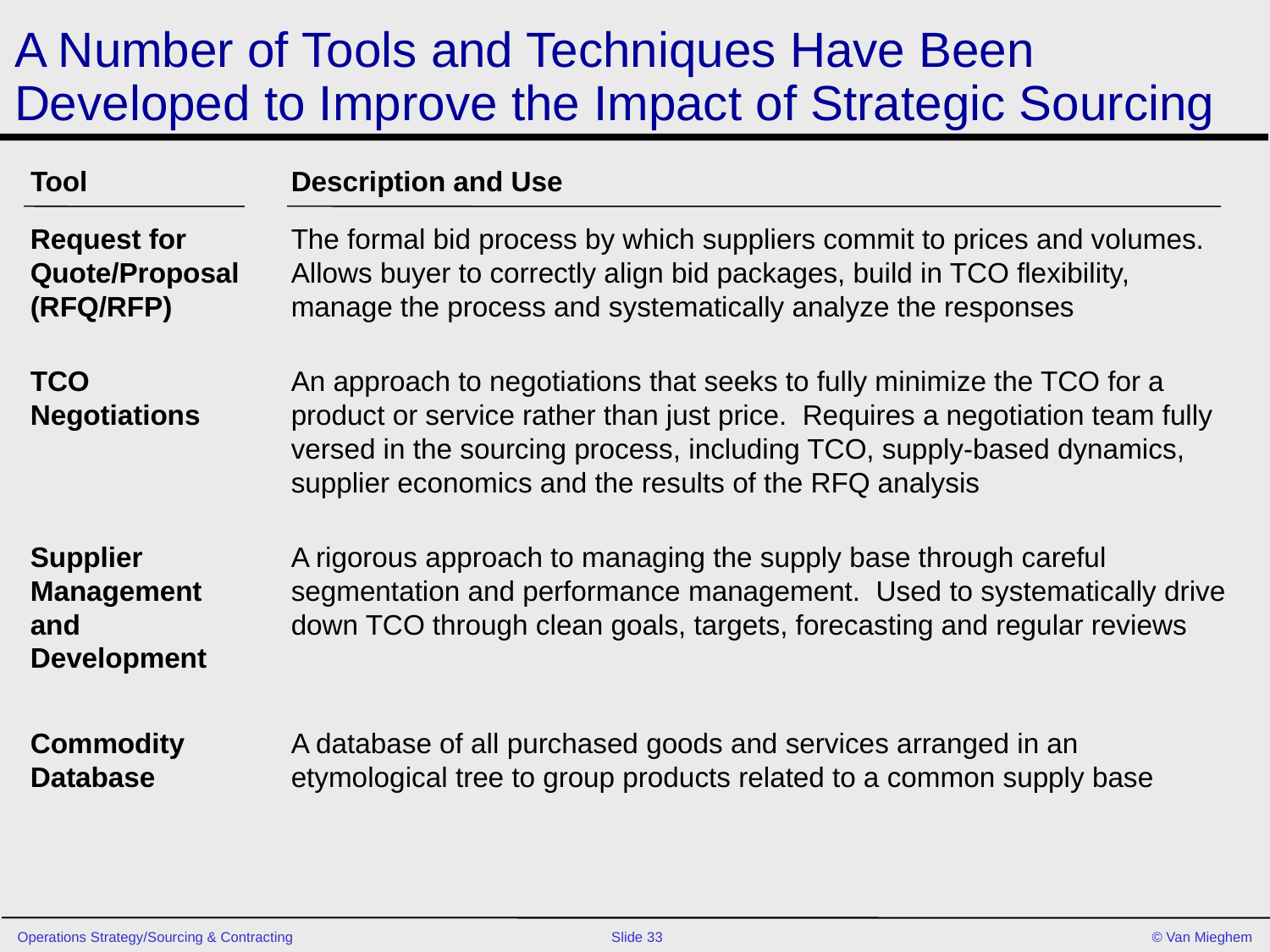

A Number of Tools and Techniques Have Been Developed to Improve the Impact of Strategic Sourcing
Tool
Description and Use

Request for Quote/Proposal (RFQ/RFP)
The formal bid process by which suppliers commit to prices and volumes.   Allows buyer to correctly align bid packages, build in TCO flexibility, manage the process and systematically analyze the responses
TCO Negotiations
An approach to negotiations that seeks to fully minimize the TCO for a product or service rather than just price.  Requires a negotiation team fully versed in the sourcing process, including TCO, supply-based dynamics, supplier economics and the results of the RFQ analysis
Supplier Management and Development
A rigorous approach to managing the supply base through careful segmentation and performance management.  Used to systematically drive down TCO through clean goals, targets, forecasting and regular reviews
Commodity Database
A database of all purchased goods and services arranged in an etymological tree to group products related to a common supply base